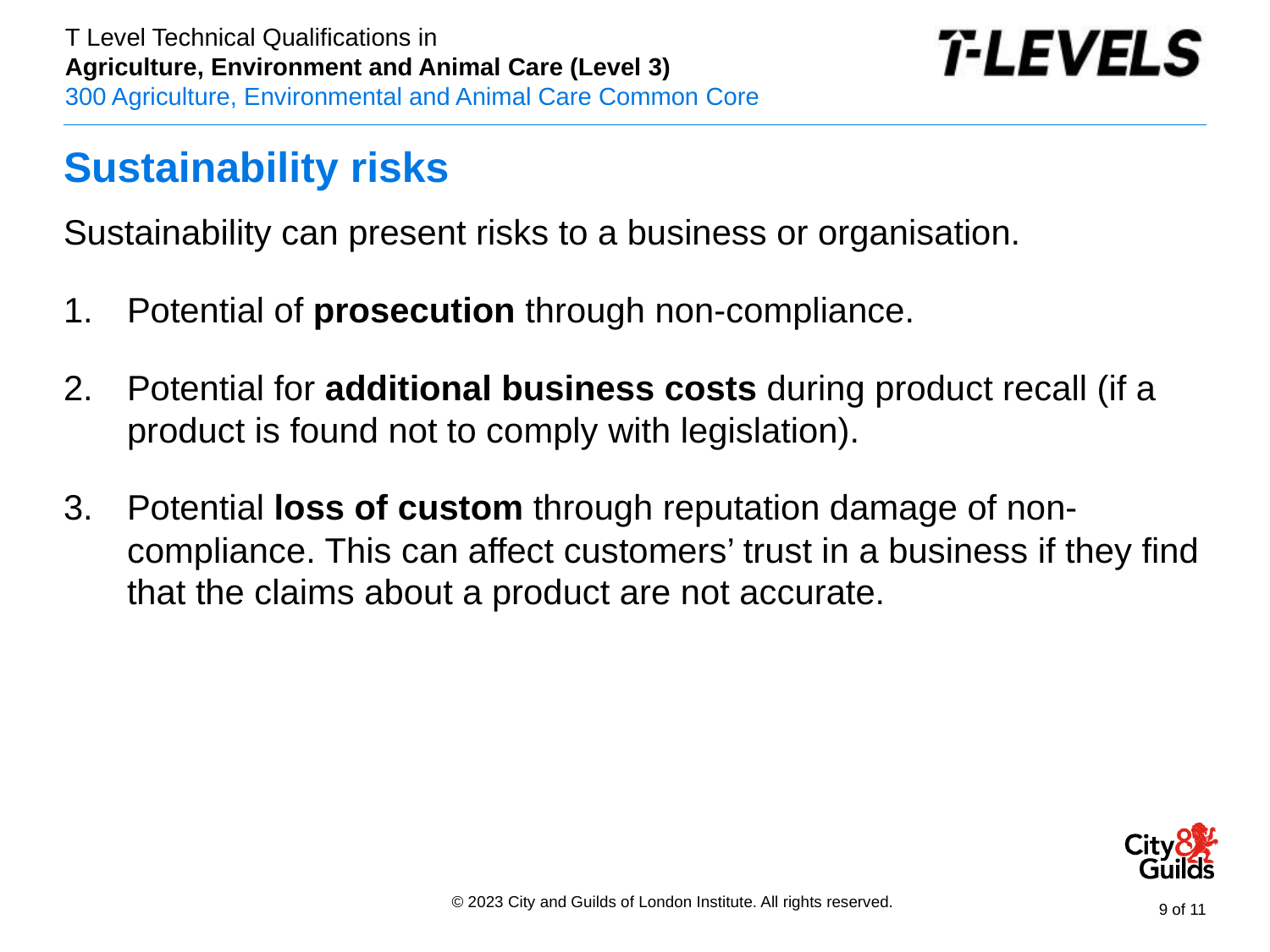

# Sustainability risks
Sustainability can present risks to a business or organisation.
Potential of prosecution through non-compliance.
Potential for additional business costs during product recall (if a product is found not to comply with legislation).
Potential loss of custom through reputation damage of non-compliance. This can affect customers’ trust in a business if they find that the claims about a product are not accurate.